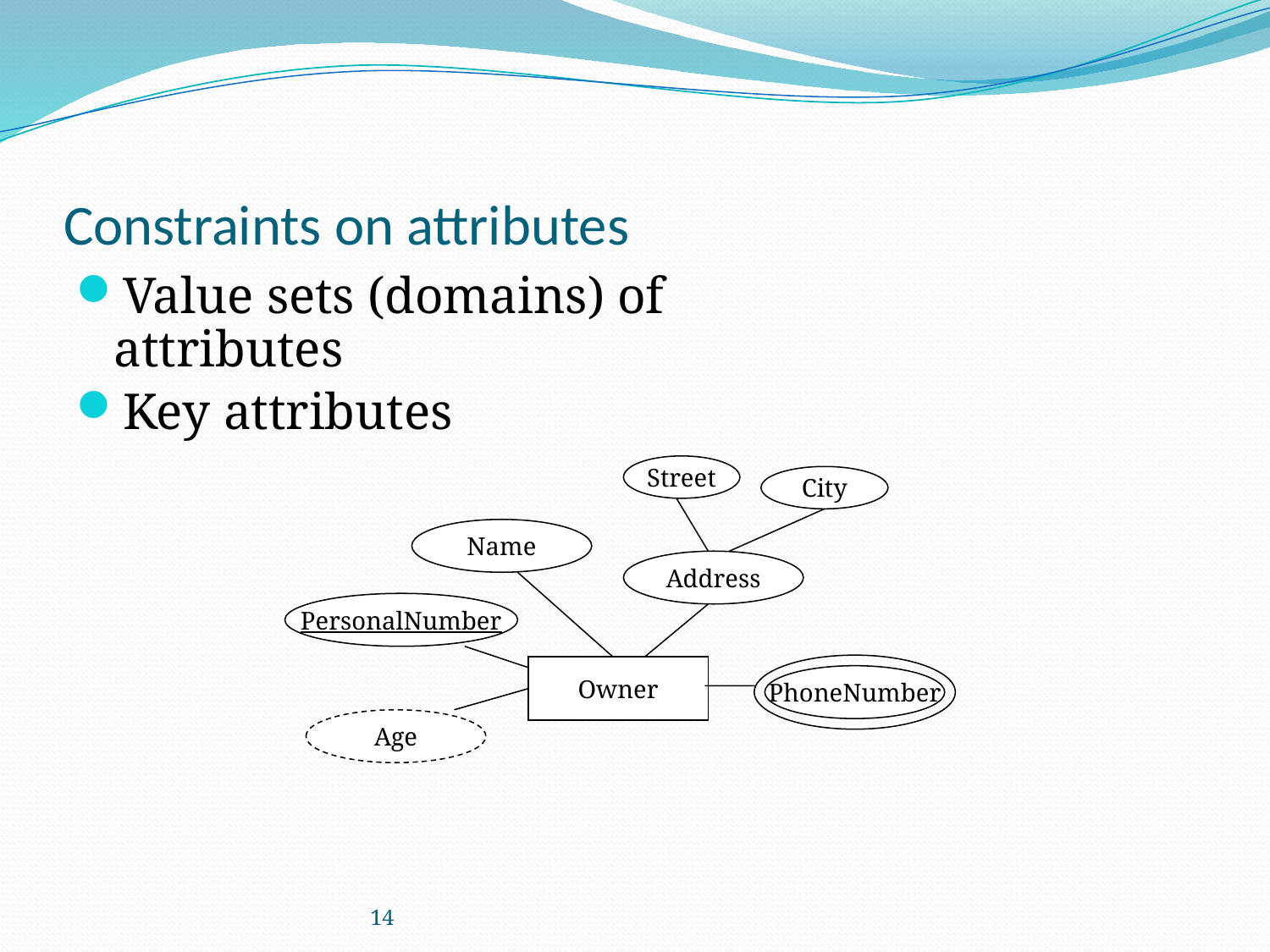

# Constraints on attributes
Value sets (domains) of attributes
Key attributes
Street
City

Name
Address

PersonalNumber

Owner
PhoneNumber

Age
14